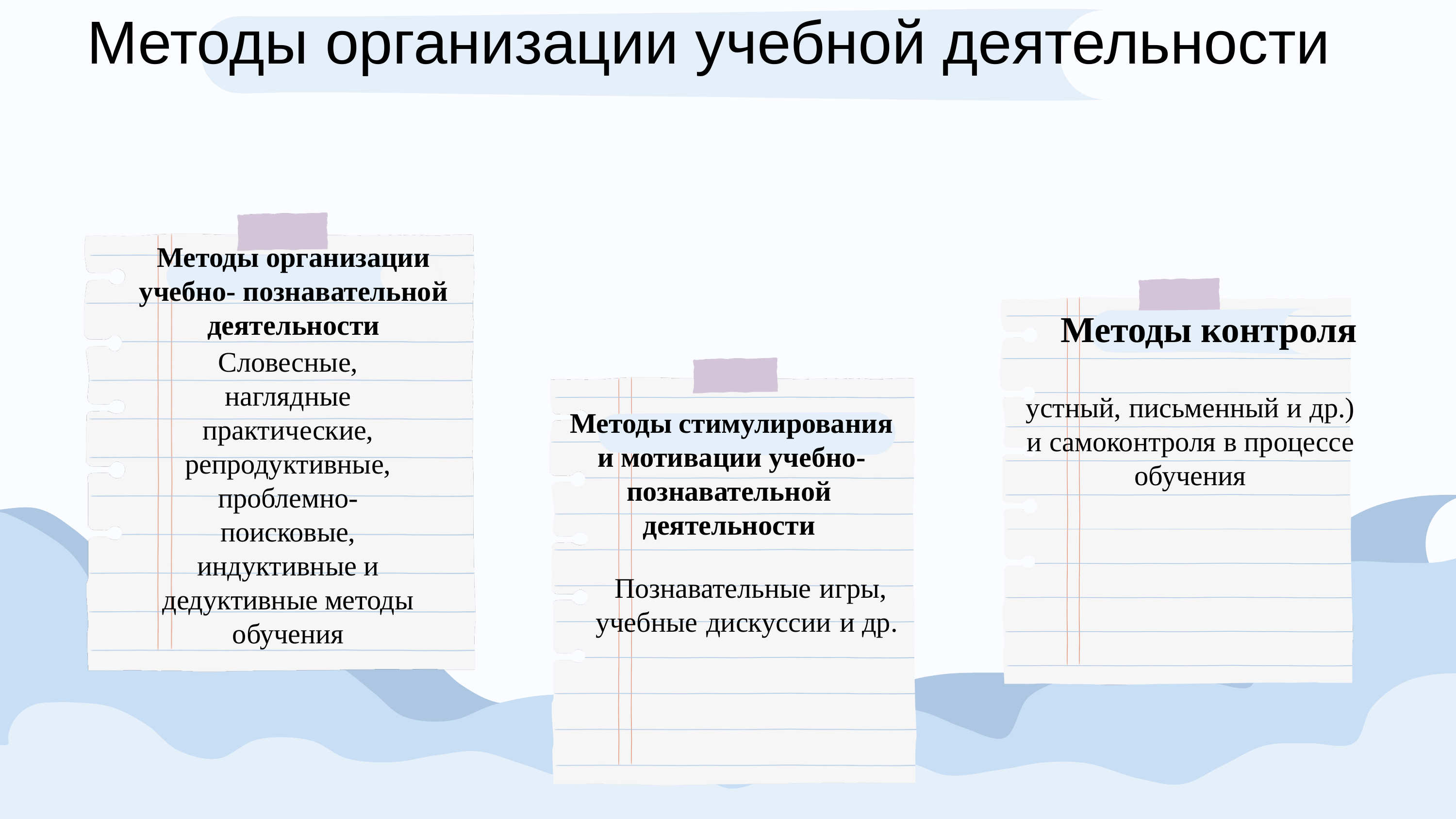

Методы организации учебной деятельности

Методы организации учебно- познавательной деятельности

Методы контроля

Словесные, наглядные практические, репродуктивные, проблемно- поисковые, индуктивные и дедуктивные методы обучения

устный, письменный и др.) и самоконтроля в процессе обучения
Методы стимулирования и мотивации учебно-
познавательной деятельности

Познавательные игры, учебные дискуссии и др.